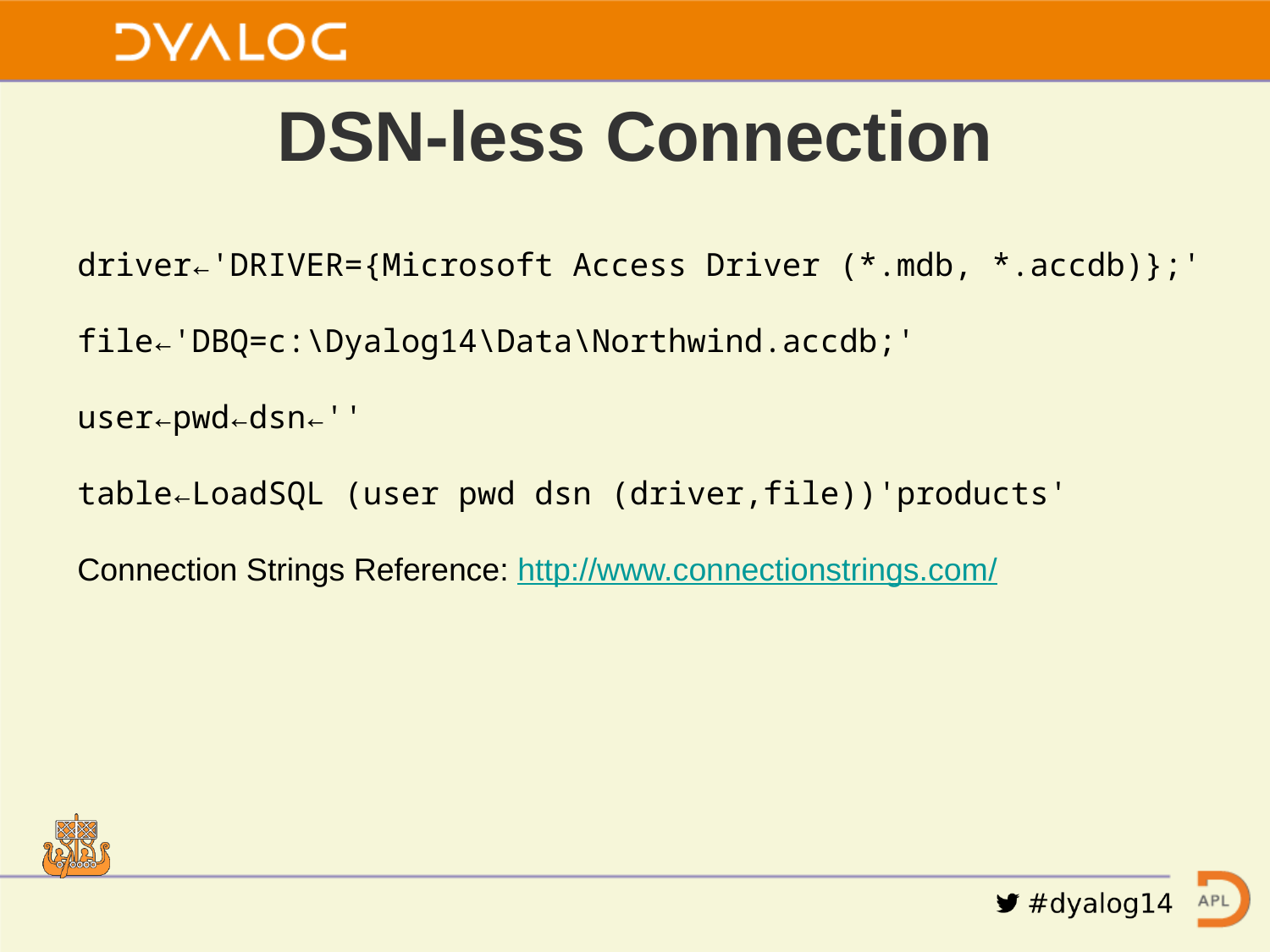

# DSN-less Connection
driver←'DRIVER={Microsoft Access Driver (*.mdb, *.accdb)};'

file←'DBQ=c:\Dyalog14\Data\Northwind.accdb;'

user←pwd←dsn←''

table←LoadSQL (user pwd dsn (driver,file))'products'

Connection Strings Reference: http://www.connectionstrings.com/